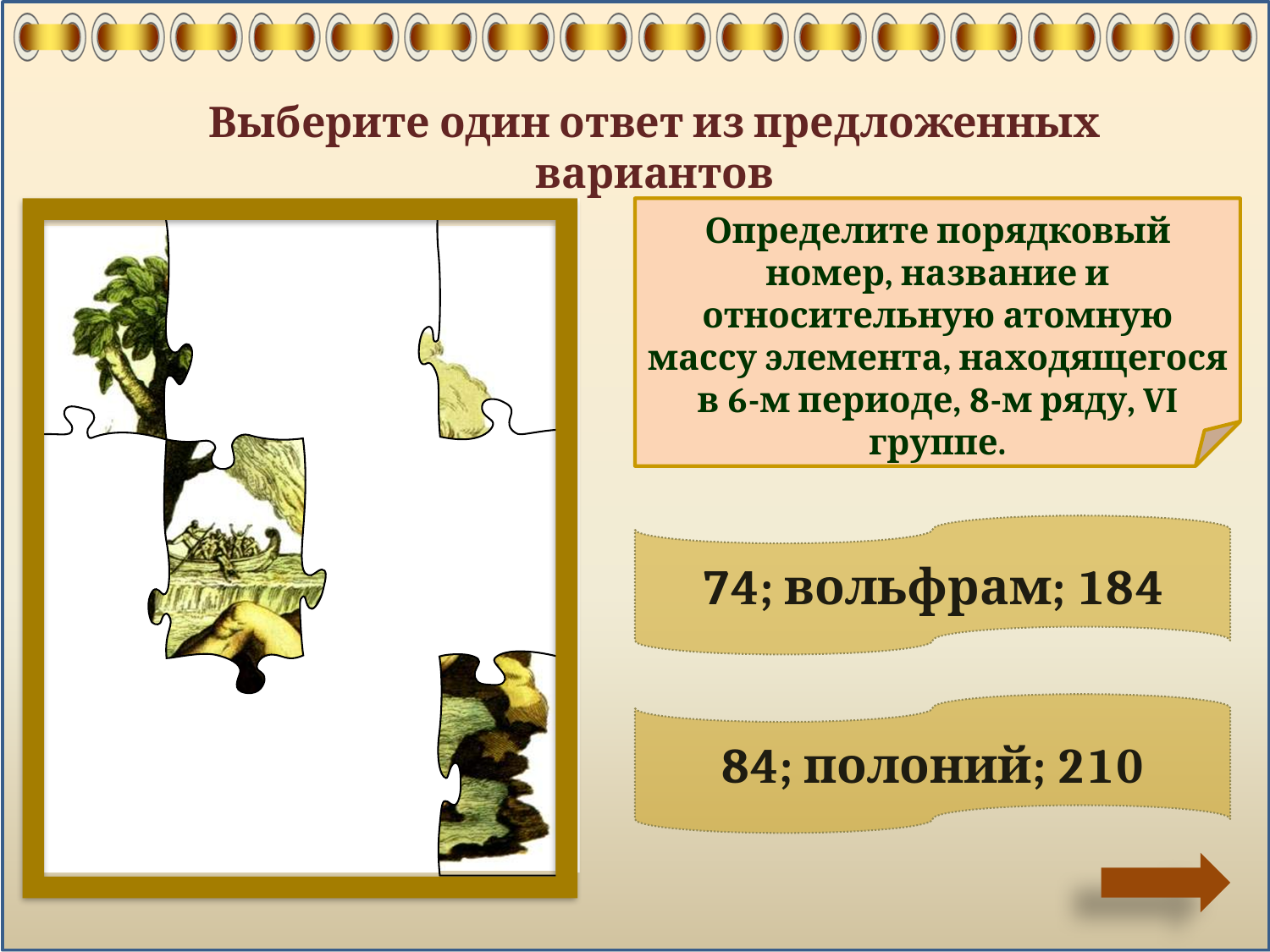

Выберите один ответ из предложенных вариантов

Определите порядковый номер, название и относительную атомную массу элемента, находящегося в 6-м периоде, 8-м ряду, VI группе.

74; вольфрам; 184

84; полоний; 210